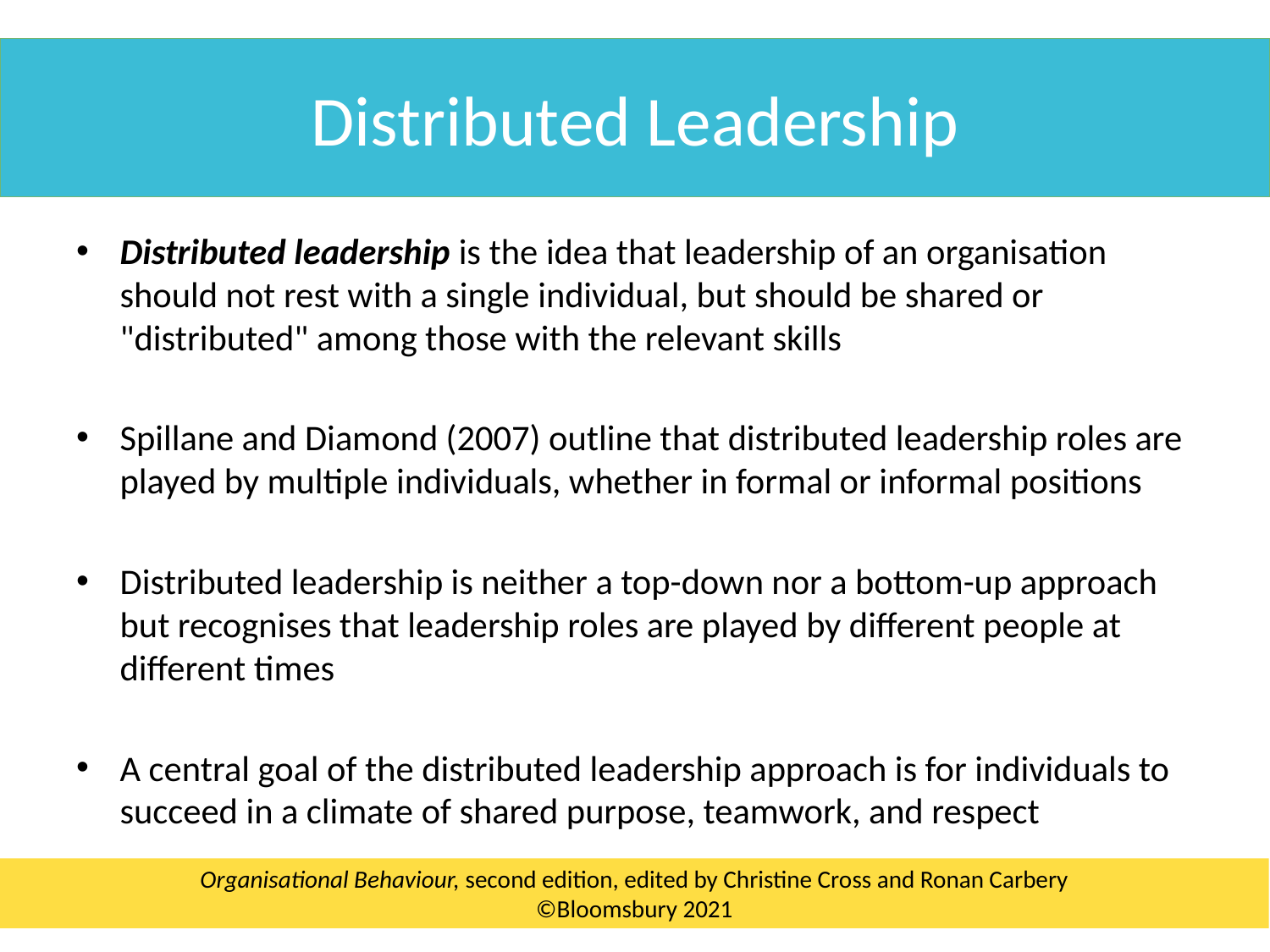

Distributed Leadership
Distributed leadership is the idea that leadership of an organisation should not rest with a single individual, but should be shared or "distributed" among those with the relevant skills

Spillane and Diamond (2007) outline that distributed leadership roles are played by multiple individuals, whether in formal or informal positions

Distributed leadership is neither a top-down nor a bottom-up approach but recognises that leadership roles are played by different people at different times

A central goal of the distributed leadership approach is for individuals to succeed in a climate of shared purpose, teamwork, and respect